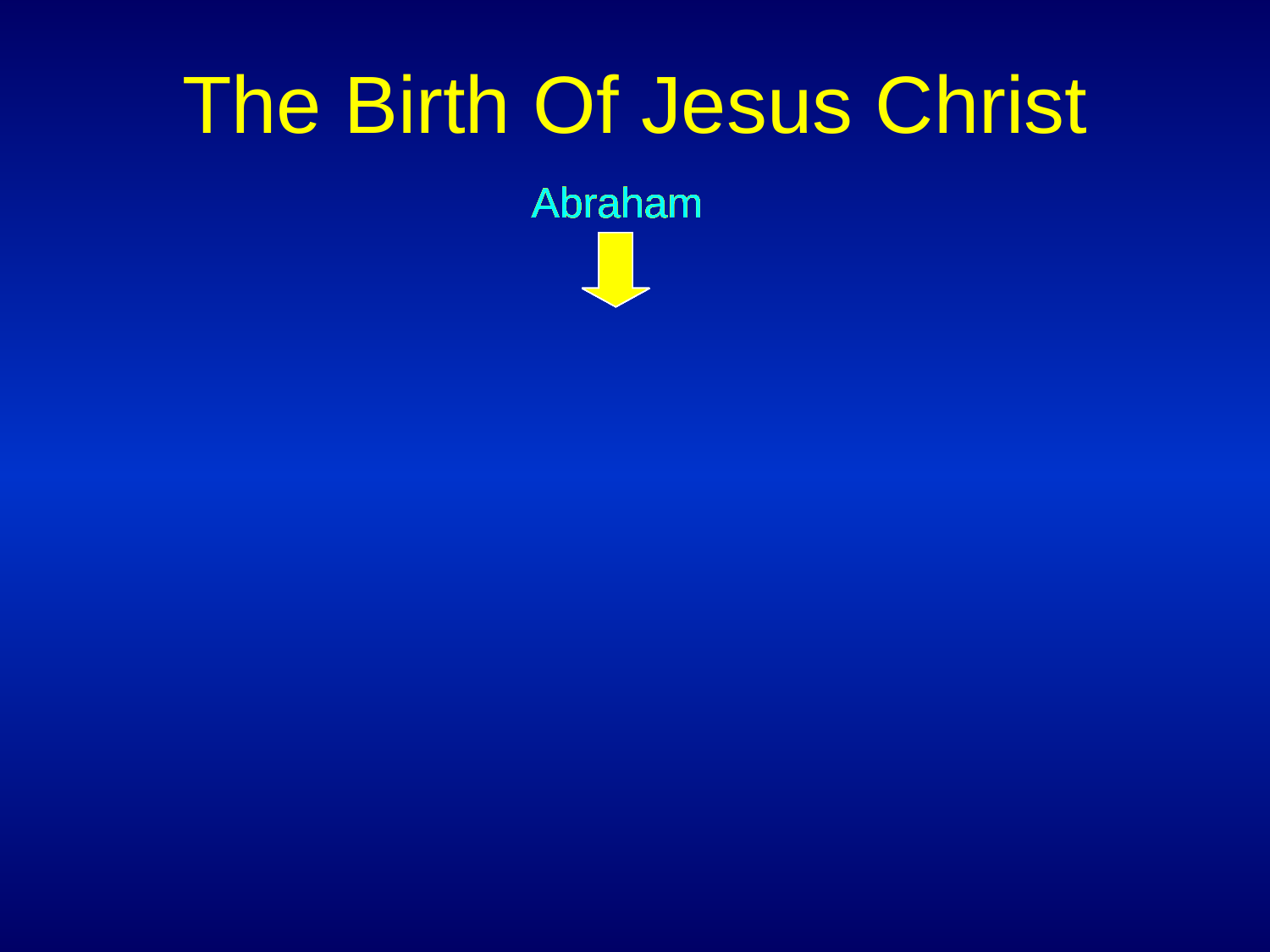

# The Birth Of Jesus Christ
Abraham
Abraham
Abraham
Abraham
Abraham
Abraham
Abraham
Abraham
Abraham